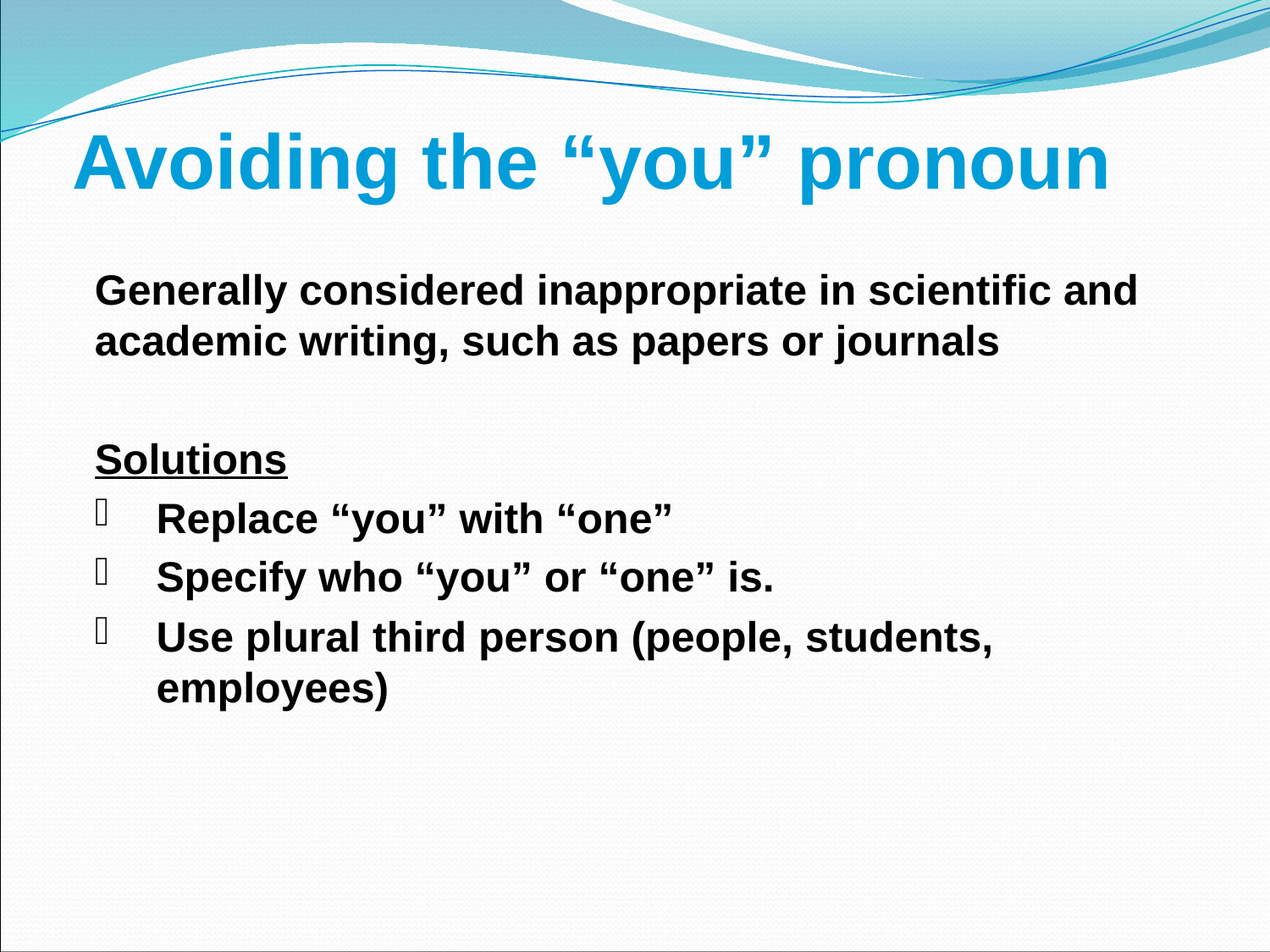

# Avoiding the “you” pronoun
Generally considered inappropriate in scientific and academic writing, such as papers or journals

Solutions
Replace “you” with “one”
Specify who “you” or “one” is.
Use plural third person (people, students, employees)